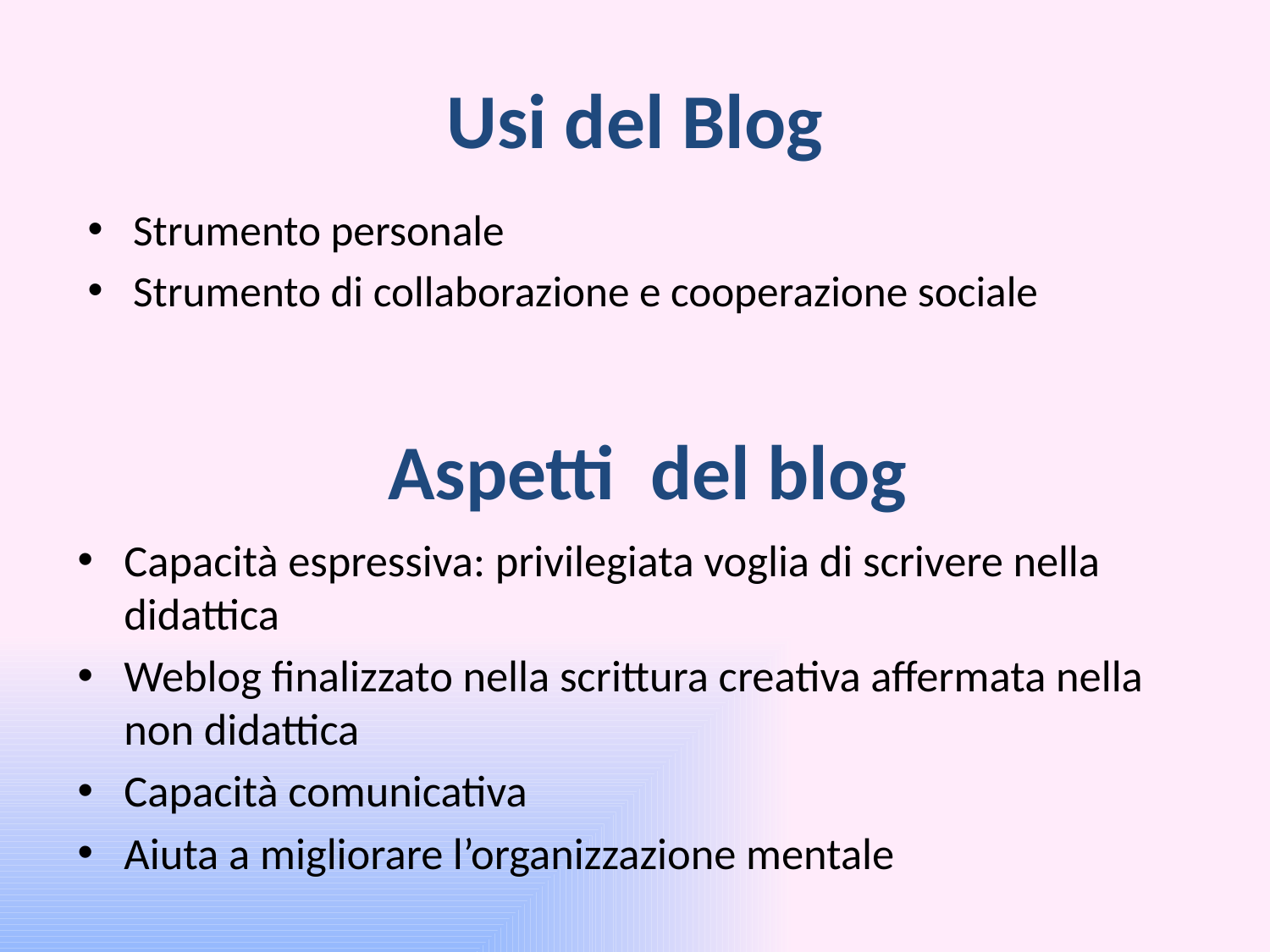

# Usi del Blog
Strumento personale
Strumento di collaborazione e cooperazione sociale

Aspetti  del blog
Capacità espressiva: privilegiata voglia di scrivere nella didattica
Weblog finalizzato nella scrittura creativa affermata nella non didattica
Capacità comunicativa
Aiuta a migliorare l’organizzazione mentale